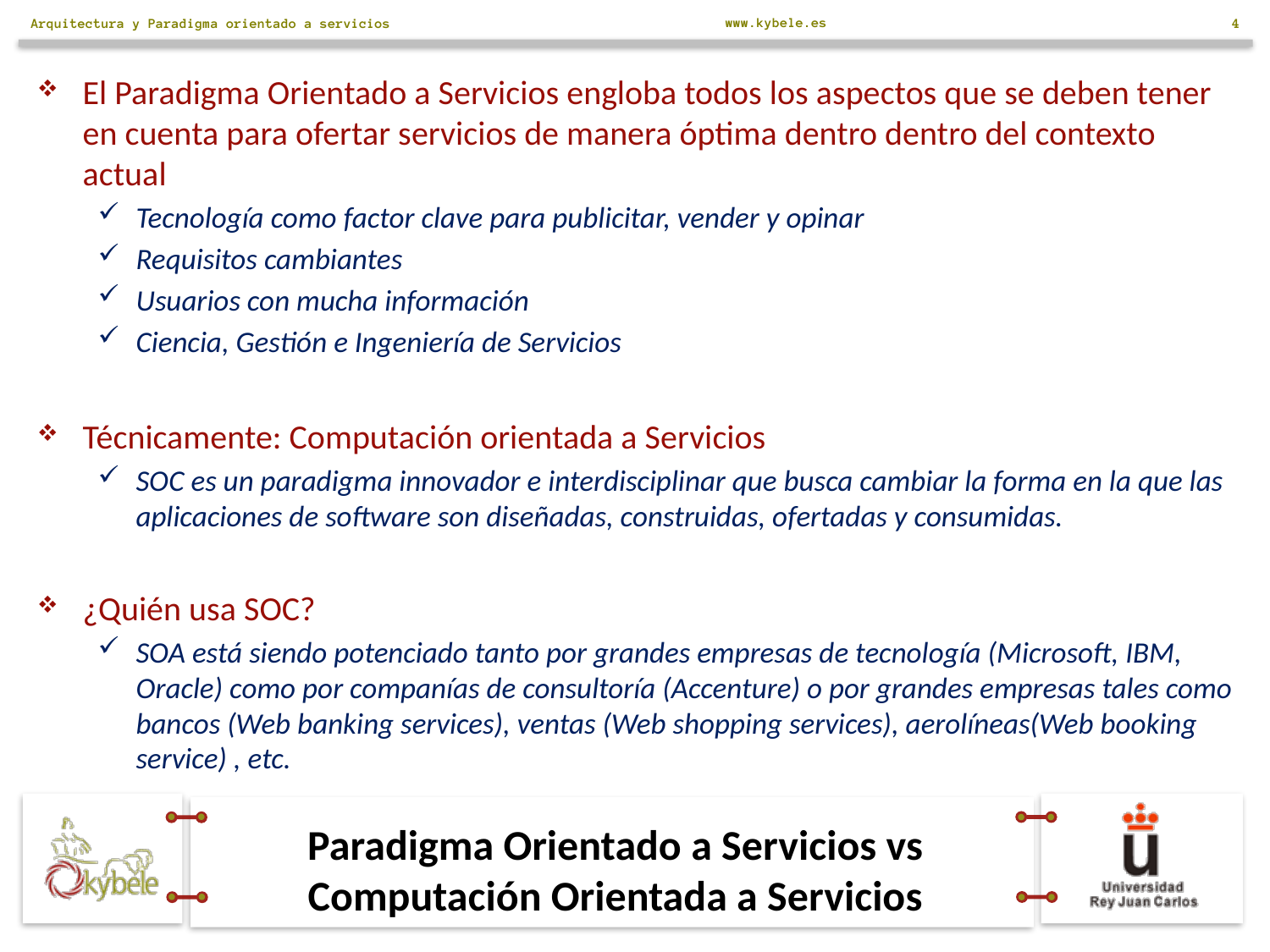

Arquitectura y Paradigma orientado a servicios
4
El Paradigma Orientado a Servicios engloba todos los aspectos que se deben tener en cuenta para ofertar servicios de manera óptima dentro dentro del contexto actual
Tecnología como factor clave para publicitar, vender y opinar
Requisitos cambiantes
Usuarios con mucha información
Ciencia, Gestión e Ingeniería de Servicios

Técnicamente: Computación orientada a Servicios
SOC es un paradigma innovador e interdisciplinar que busca cambiar la forma en la que las aplicaciones de software son diseñadas, construidas, ofertadas y consumidas.

¿Quién usa SOC?
SOA está siendo potenciado tanto por grandes empresas de tecnología (Microsoft, IBM, Oracle) como por companías de consultoría (Accenture) o por grandes empresas tales como bancos (Web banking services), ventas (Web shopping services), aerolíneas(Web booking service) , etc.

# Paradigma Orientado a Servicios vs Computación Orientada a Servicios